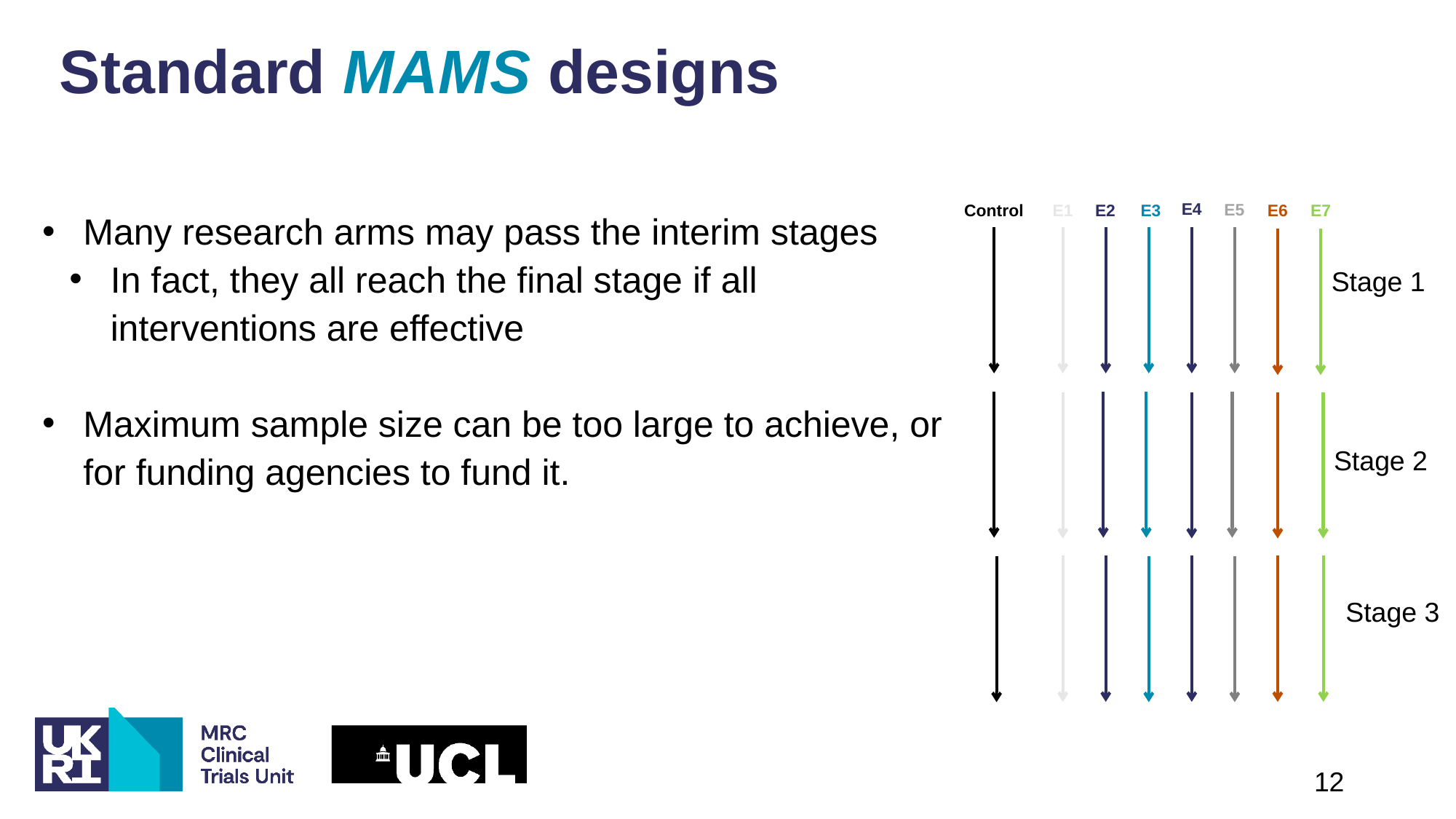

# Standard MAMS designs
E4
E5
Control
E1
E2
E3
Stage 1
E6
E7
Many research arms may pass the interim stages
In fact, they all reach the final stage if all interventions are effective

Maximum sample size can be too large to achieve, or for funding agencies to fund it.

Stage 2
Stage 3
12